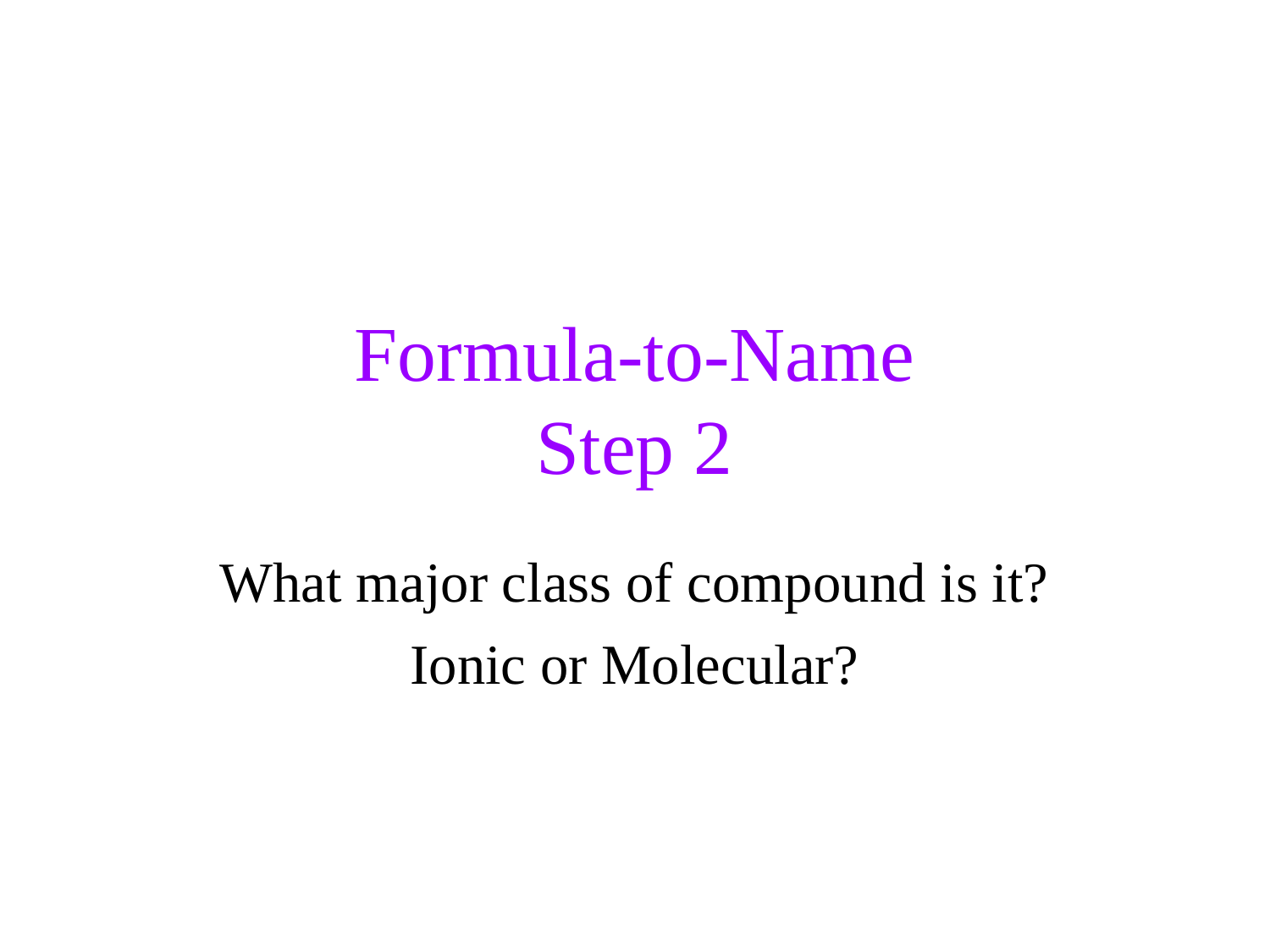

Formula-to-Name
Step 2
What major class of compound is it?
Ionic or Molecular?